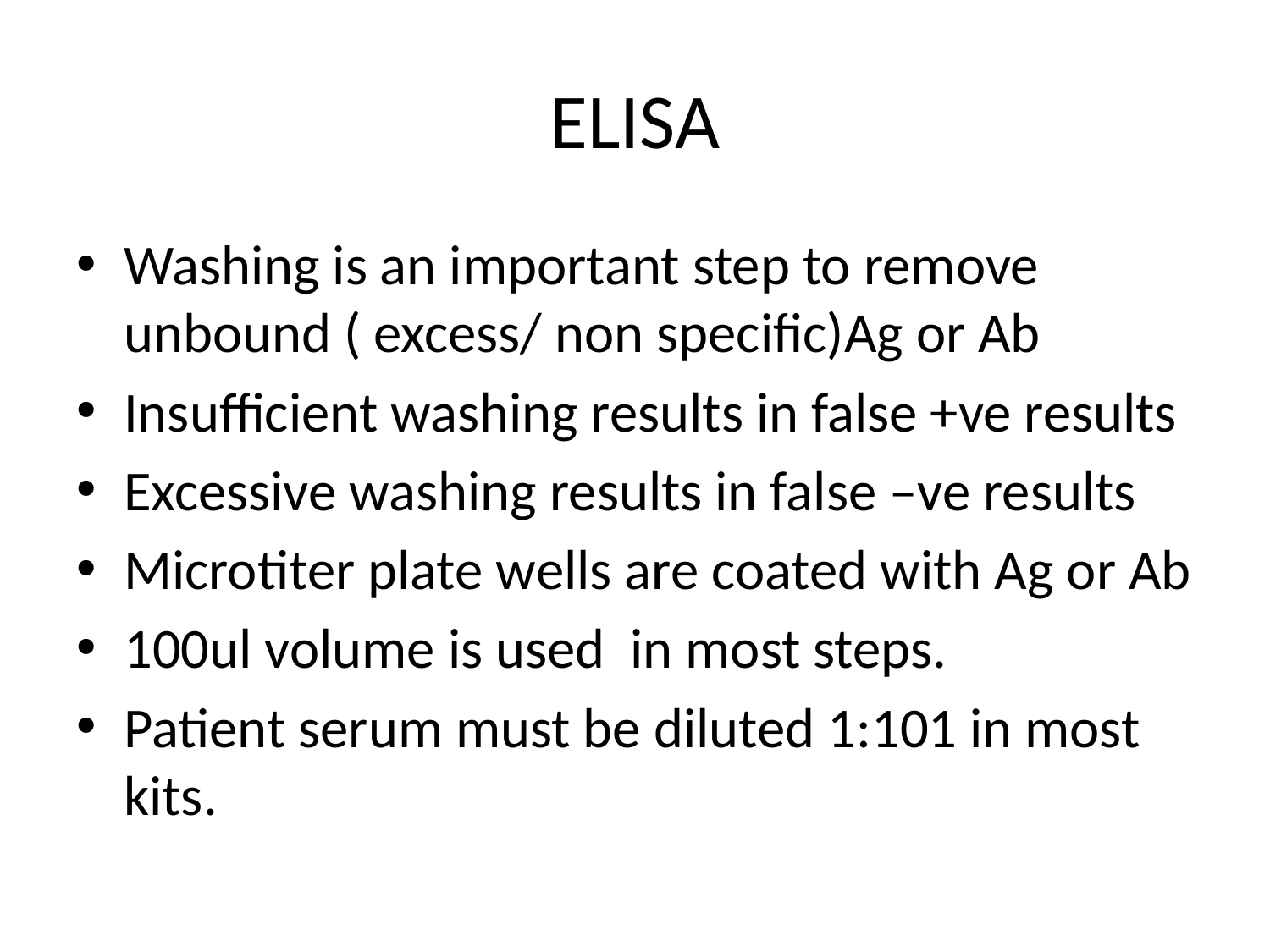

# ELISA
Washing is an important step to remove unbound ( excess/ non specific)Ag or Ab
Insufficient washing results in false +ve results
Excessive washing results in false –ve results
Microtiter plate wells are coated with Ag or Ab
100ul volume is used  in most steps.
Patient serum must be diluted 1:101 in most  kits.